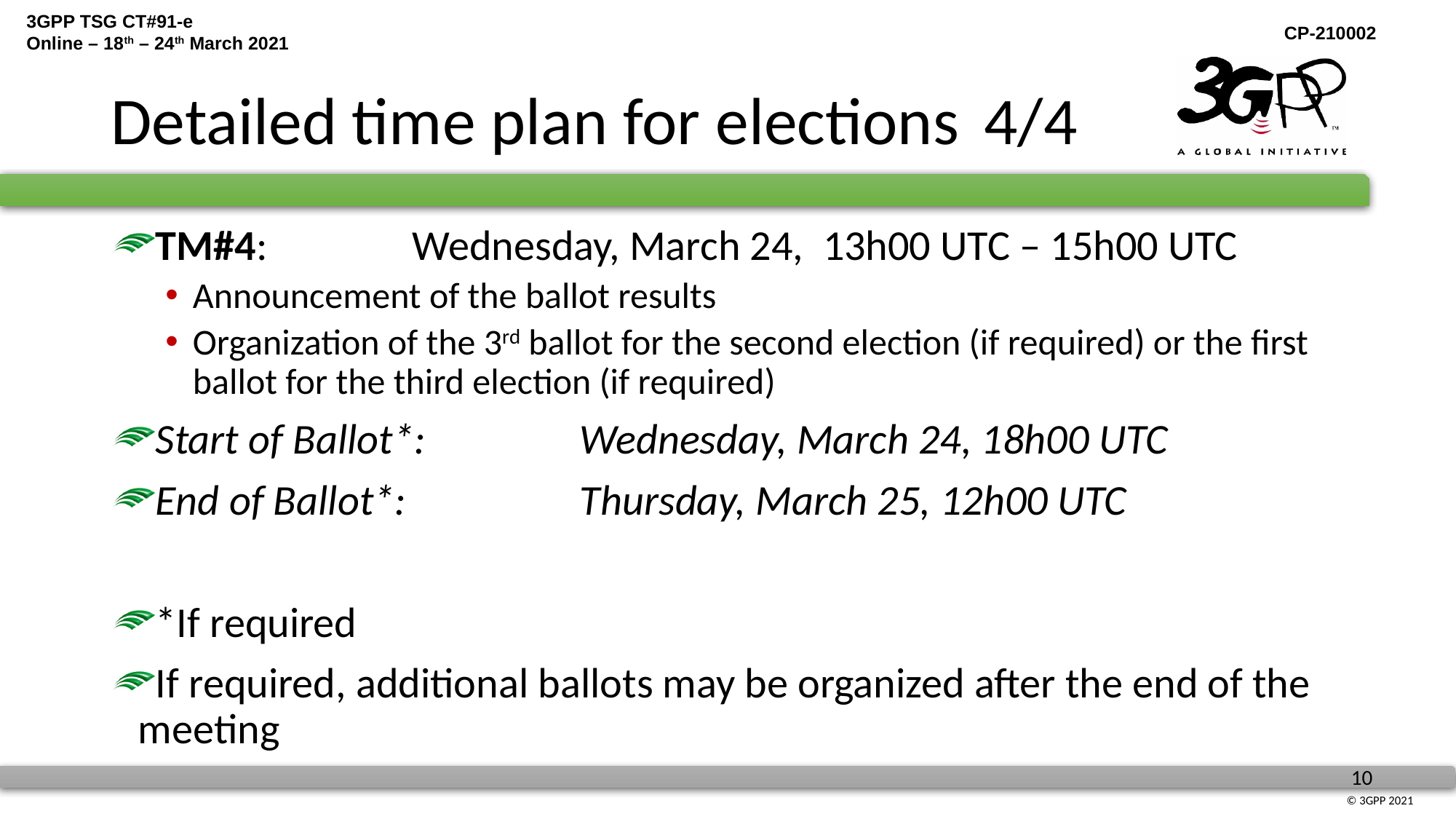

# Detailed time plan for elections	4/4
TM#4:               Wednesday, March 24,  13h00 UTC – 15h00 UTC
Announcement of the ballot results
Organization of the 3rd ballot for the second election (if required) or the first ballot for the third election (if required)
Start of Ballot*:                Wednesday, March 24, 18h00 UTC
End of Ballot*:                  Thursday, March 25, 12h00 UTC

*If required
If required, additional ballots may be organized after the end of the meeting